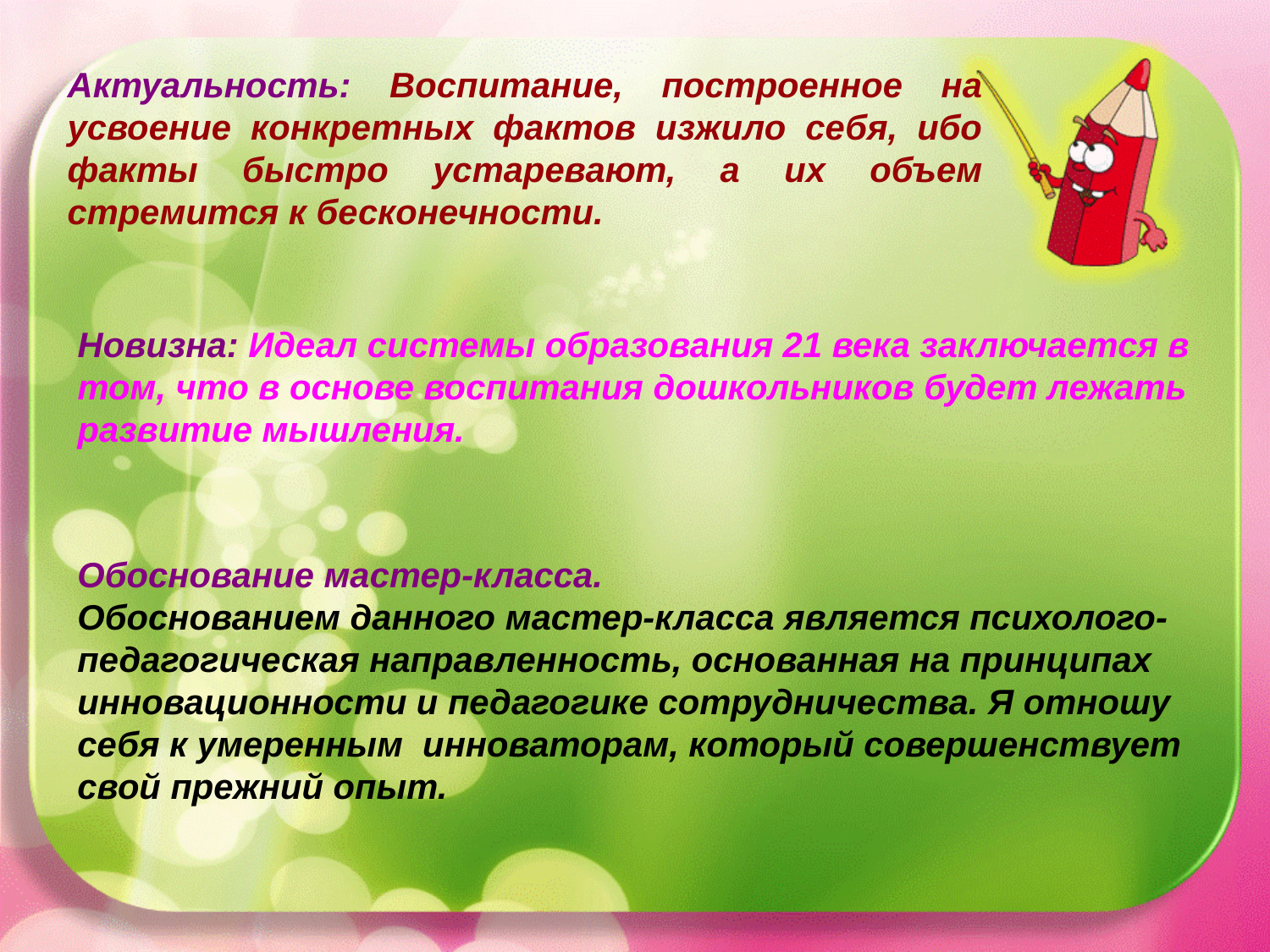

Актуальность: Воспитание, построенное на усвоение конкретных фактов изжило себя, ибо факты быстро устаревают, а их объем стремится к бесконечности.
Новизна: Идеал системы образования 21 века заключается в том, что в основе воспитания дошкольников будет лежать развитие мышления.

Обоснование мастер-класса.
Обоснованием данного мастер-класса является психолого-педагогическая направленность, основанная на принципах инновационности и педагогике сотрудничества. Я отношу себя к умеренным  инноваторам, который совершенствует свой прежний опыт.